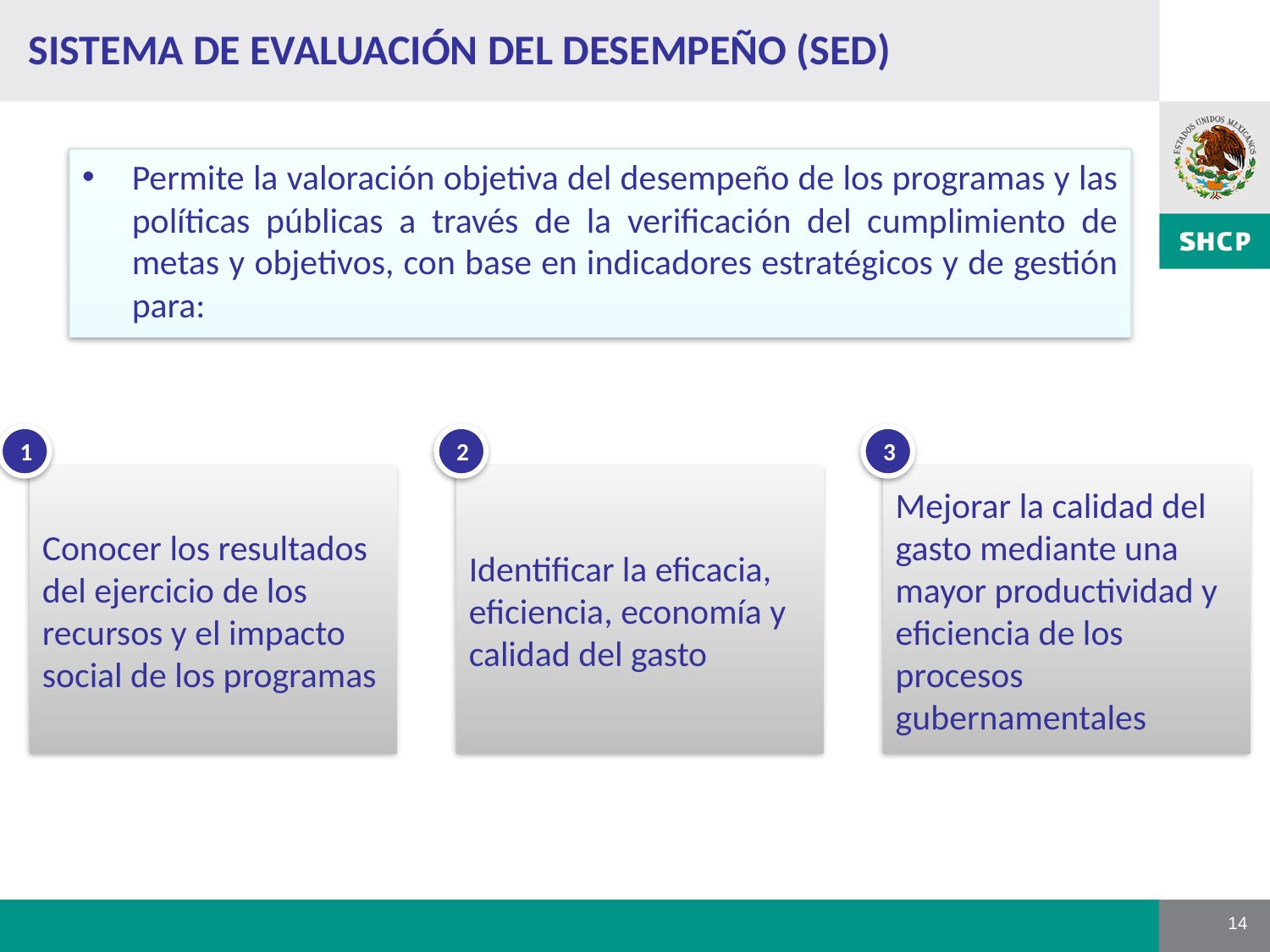

# Sistema de Evaluación del Desempeño (SED)
Permite la valoración objetiva del desempeño de los programas y las políticas públicas a través de la verificación del cumplimiento de metas y objetivos, con base en indicadores estratégicos y de gestión para:
1
2
3
Conocer los resultados del ejercicio de los recursos y el impacto social de los programas
Identificar la eficacia, eficiencia, economía y calidad del gasto
Mejorar la calidad del gasto mediante una mayor productividad y eficiencia de los procesos gubernamentales